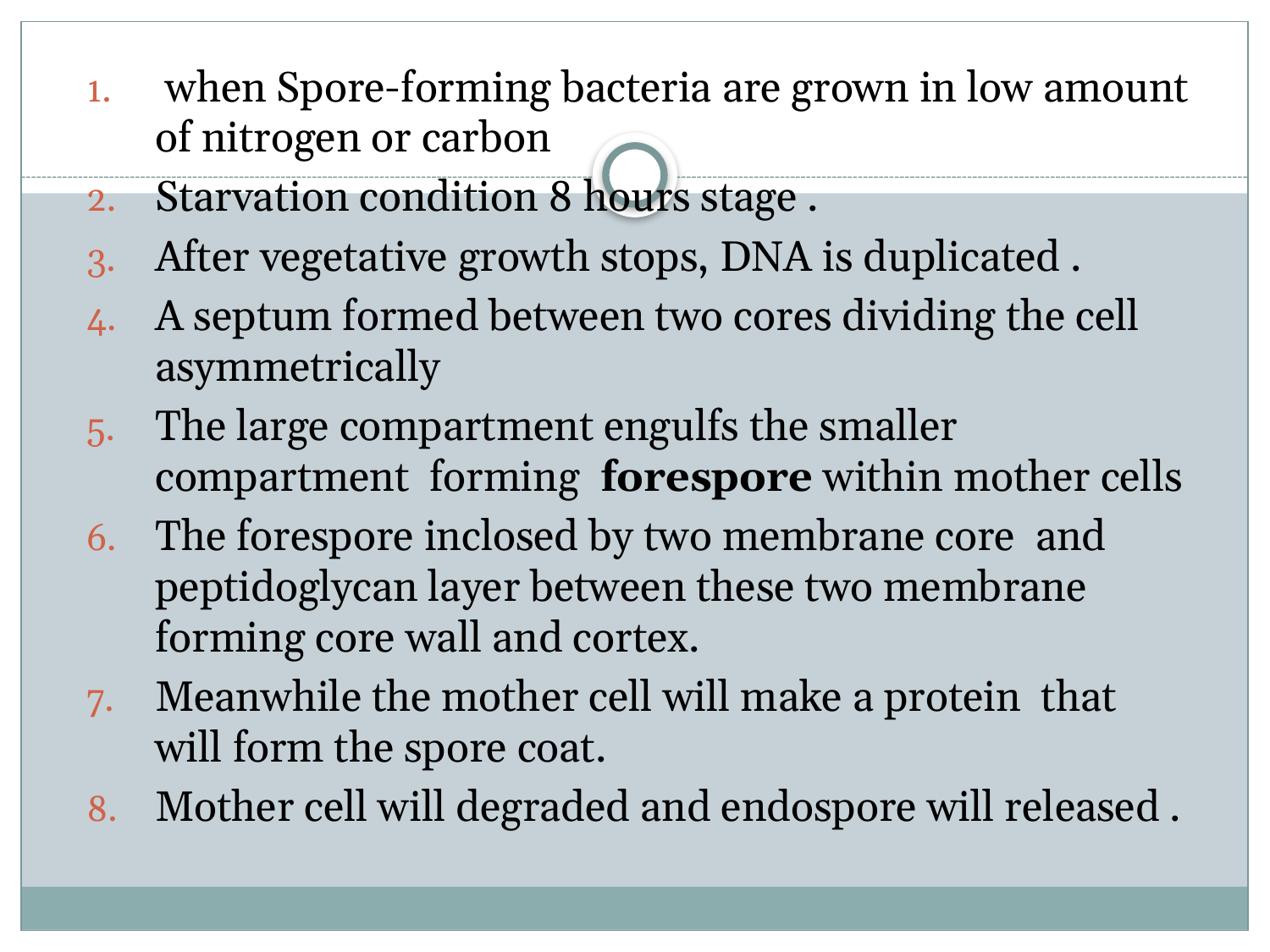

#
 when Spore-forming bacteria are grown in low amount of nitrogen or carbon
Starvation condition 8 hours stage .
After vegetative growth stops, DNA is duplicated .
A septum formed between two cores dividing the cell asymmetrically
The large compartment engulfs the smaller compartment  forming  forespore within mother cells
The forespore inclosed by two membrane core  and peptidoglycan layer between these two membrane forming core wall and cortex.
Meanwhile the mother cell will make a protein  that will form the spore coat.
Mother cell will degraded and endospore will released .